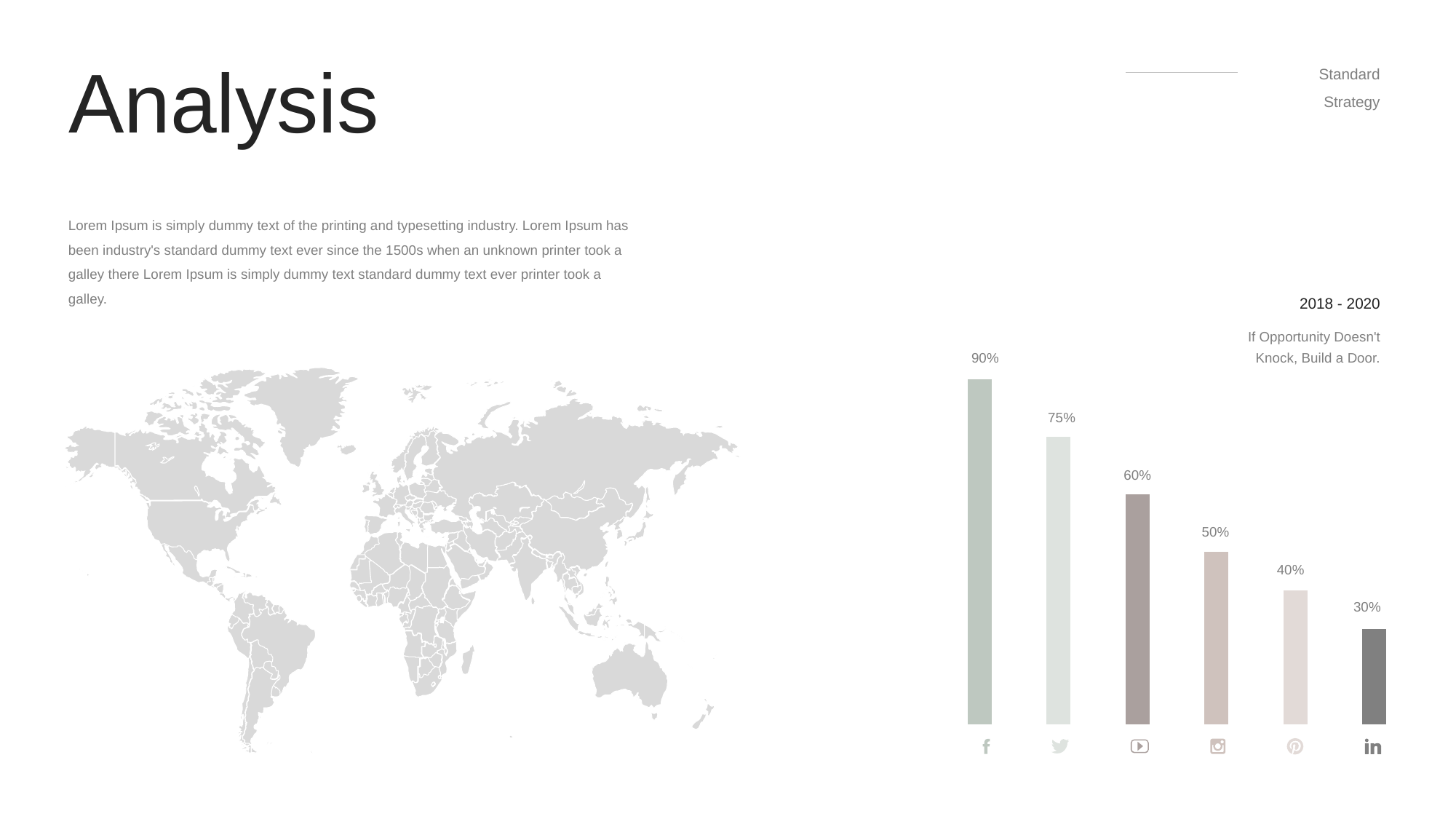

Analysis
Standard Strategy
Lorem Ipsum is simply dummy text of the printing and typesetting industry. Lorem Ipsum has been industry's standard dummy text ever since the 1500s when an unknown printer took a galley there Lorem Ipsum is simply dummy text standard dummy text ever printer took a galley.
2018 - 2020
If Opportunity Doesn't Knock, Build a Door.

### Chart

| Category | Series 1 |
|---|---|
| Category 1 | 9.0 |
| Category 2 | 7.5 |
| Category 3 | 6.0 |
| Category 4 | 4.5 |
| Category 5 | 3.5 |
| Category 6 | 2.5 |
90%

75%
60%
50%
40%
30%